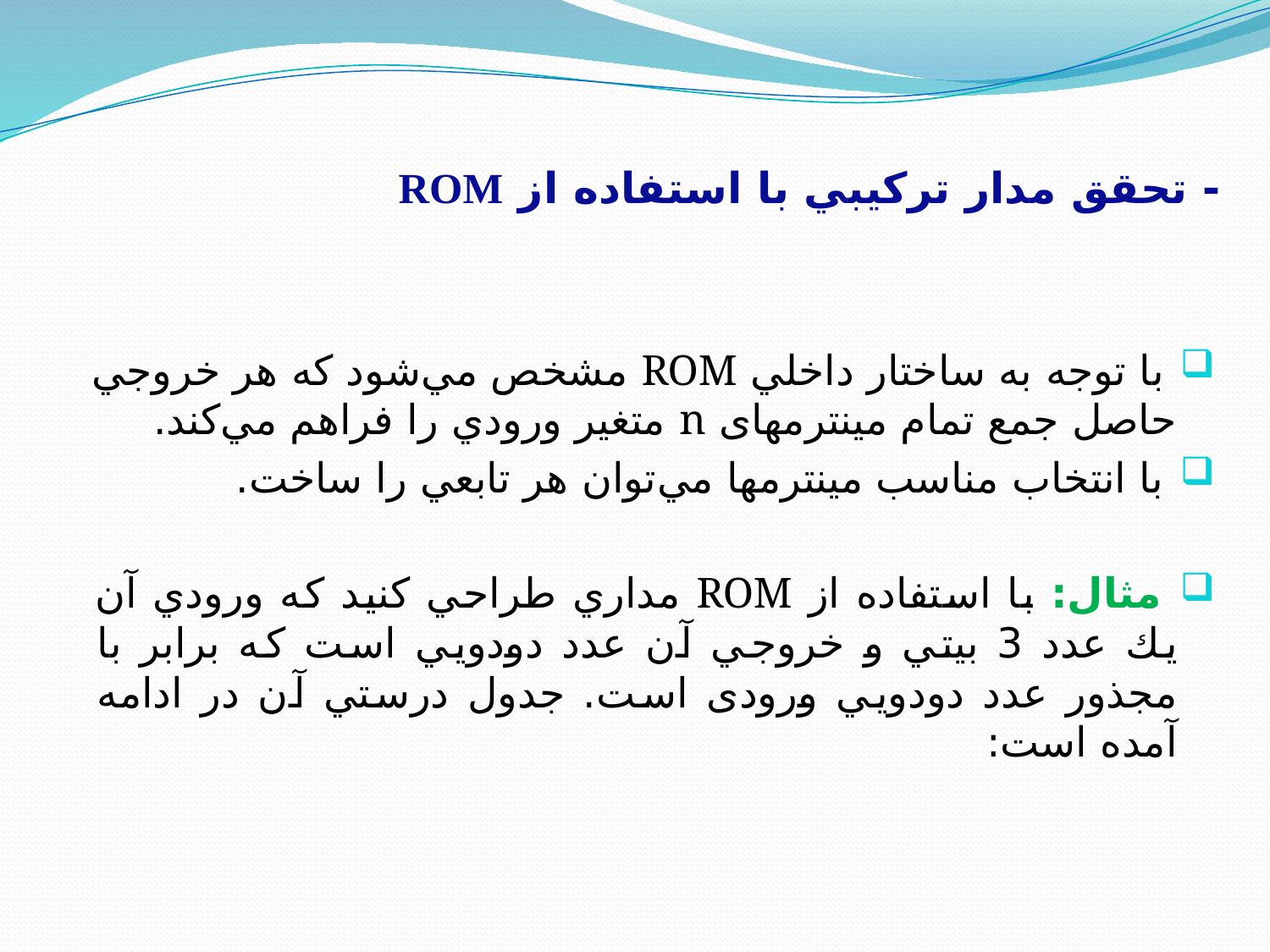

- تحقق مدار تركيبي با استفاده از ROM
 با توجه به ساختار داخلي ROM مشخص مي‌شود كه هر خروجي حاصل جمع تمام مینترمهای n متغير ورودي را فراهم مي‌كند.
 با انتخاب مناسب مینترمها مي‌توان هر تابعي را ساخت.

 مثال: با استفاده از ROM مداري طراحي كنيد كه ورودي آن يك عدد 3 بيتي و خروجي آن عدد دودويي است كه برابر با مجذور عدد دودويي ورودی است. جدول درستي آن در ادامه آمده است: